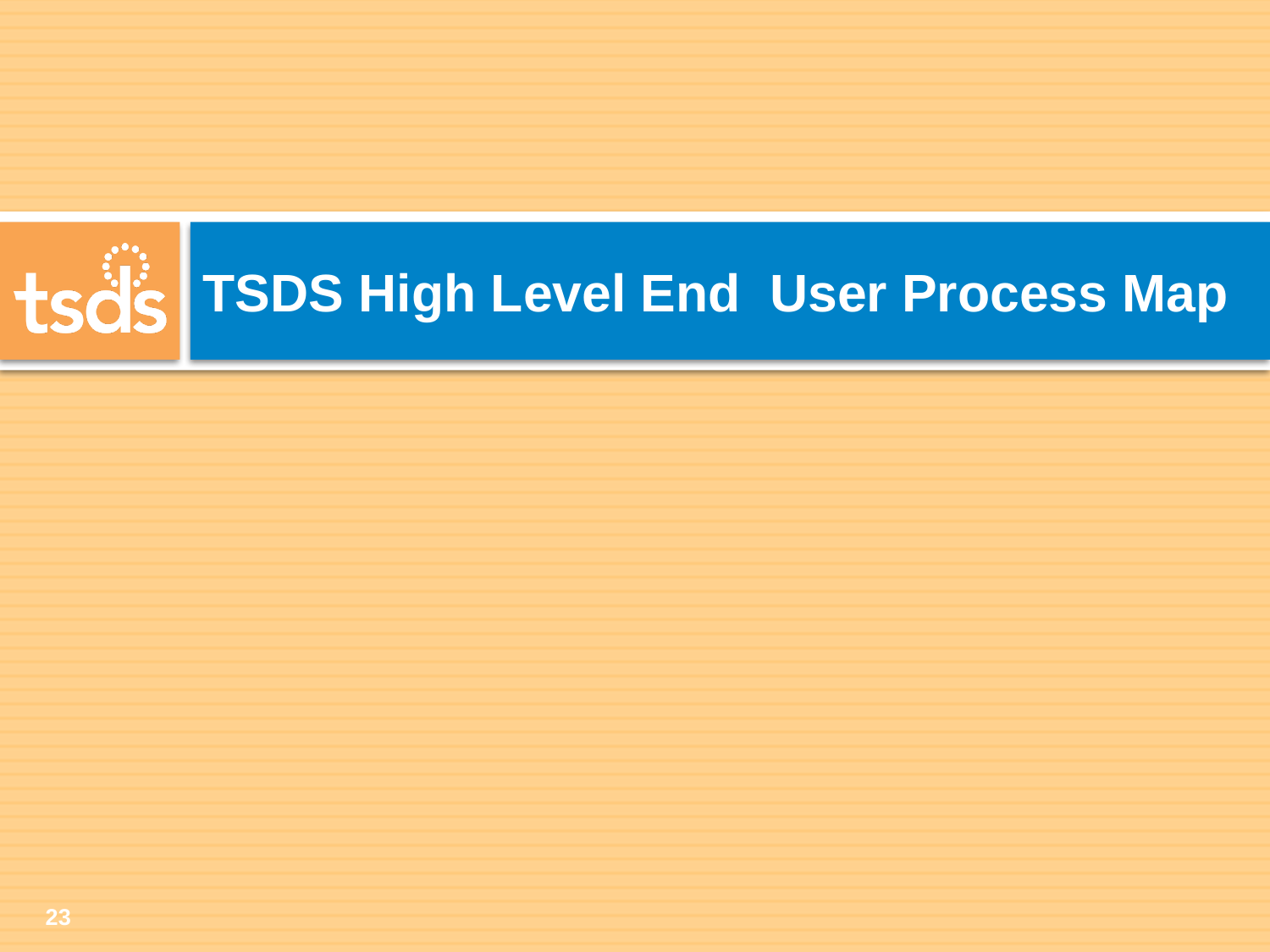

# TSDS High Level End  User Process Map
23